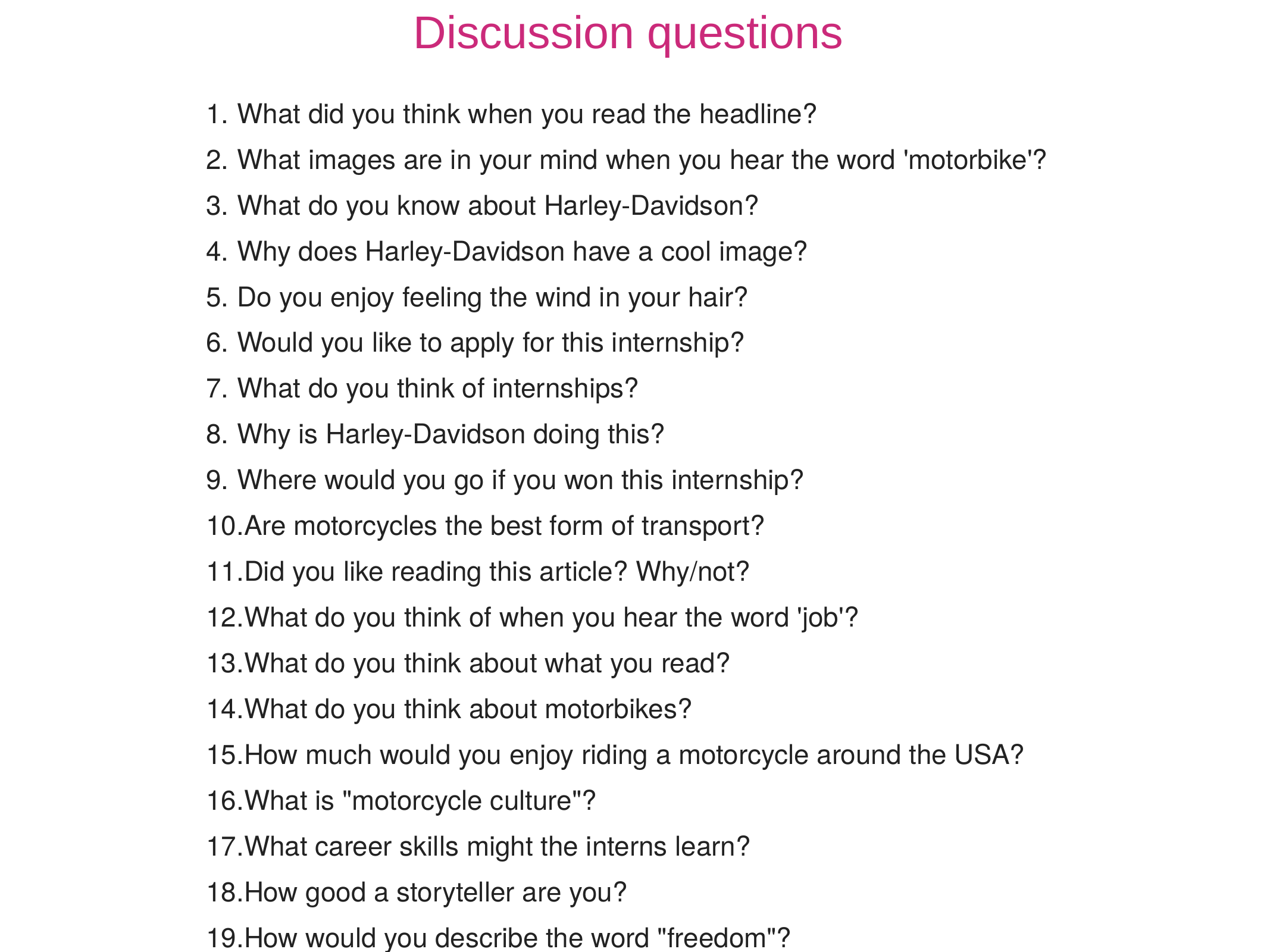

# Discussion questions

What did you think when you read the headline?
What images are in your mind when you hear the word 'motorbike'?
What do you know about Harley-Davidson?
Why does Harley-Davidson have a cool image?
Do you enjoy feeling the wind in your hair?
Would you like to apply for this internship?
What do you think of internships?
Why is Harley-Davidson doing this?
Where would you go if you won this internship?
Are motorcycles the best form of transport?
Did you like reading this article? Why/not?
What do you think of when you hear the word 'job'?
What do you think about what you read?
What do you think about motorbikes?
How much would you enjoy riding a motorcycle around the USA?
What is "motorcycle culture"?
What career skills might the interns learn?
How good a storyteller are you?
How would you describe the word "freedom"?
What questions would you like to ask the Harley-Davidson boss?